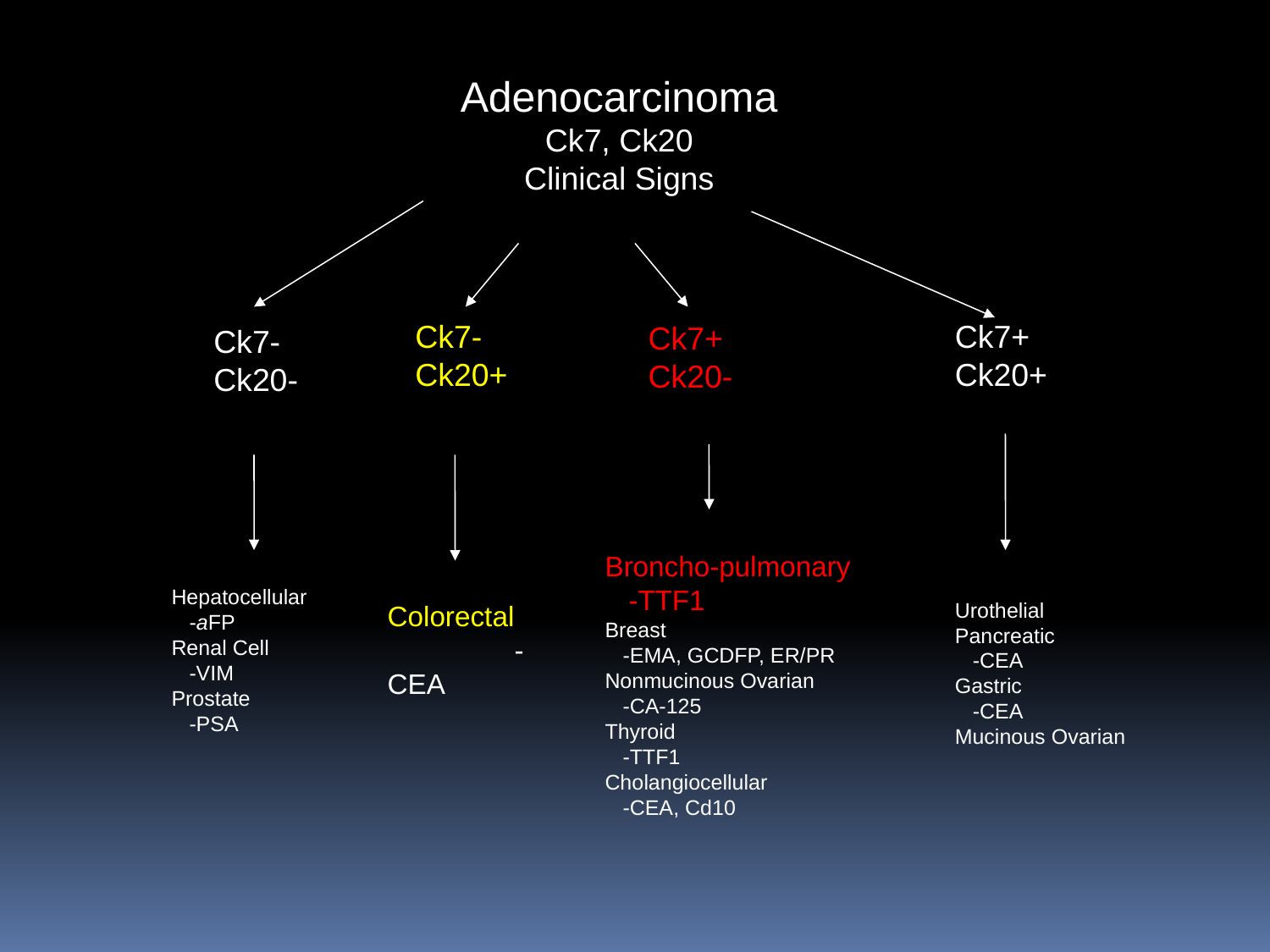

Adenocarcinoma
Ck7, Ck20
Clinical Signs

Ck7-
Ck20+
Ck7+
Ck20+
Ck7+
Ck20-
Ck7-
Ck20-

Urothelial
Pancreatic
   -CEA
Gastric
   -CEA
Mucinous Ovarian

Broncho-pulmonary
   -TTF1
Breast
   -EMA, GCDFP, ER/PR
Nonmucinous Ovarian
   -CA-125
Thyroid
   -TTF1
Cholangiocellular
   -CEA, Cd10

Hepatocellular
   -aFP
Renal Cell
   -VIM
Prostate
   -PSA

Colorectal
	-CEA